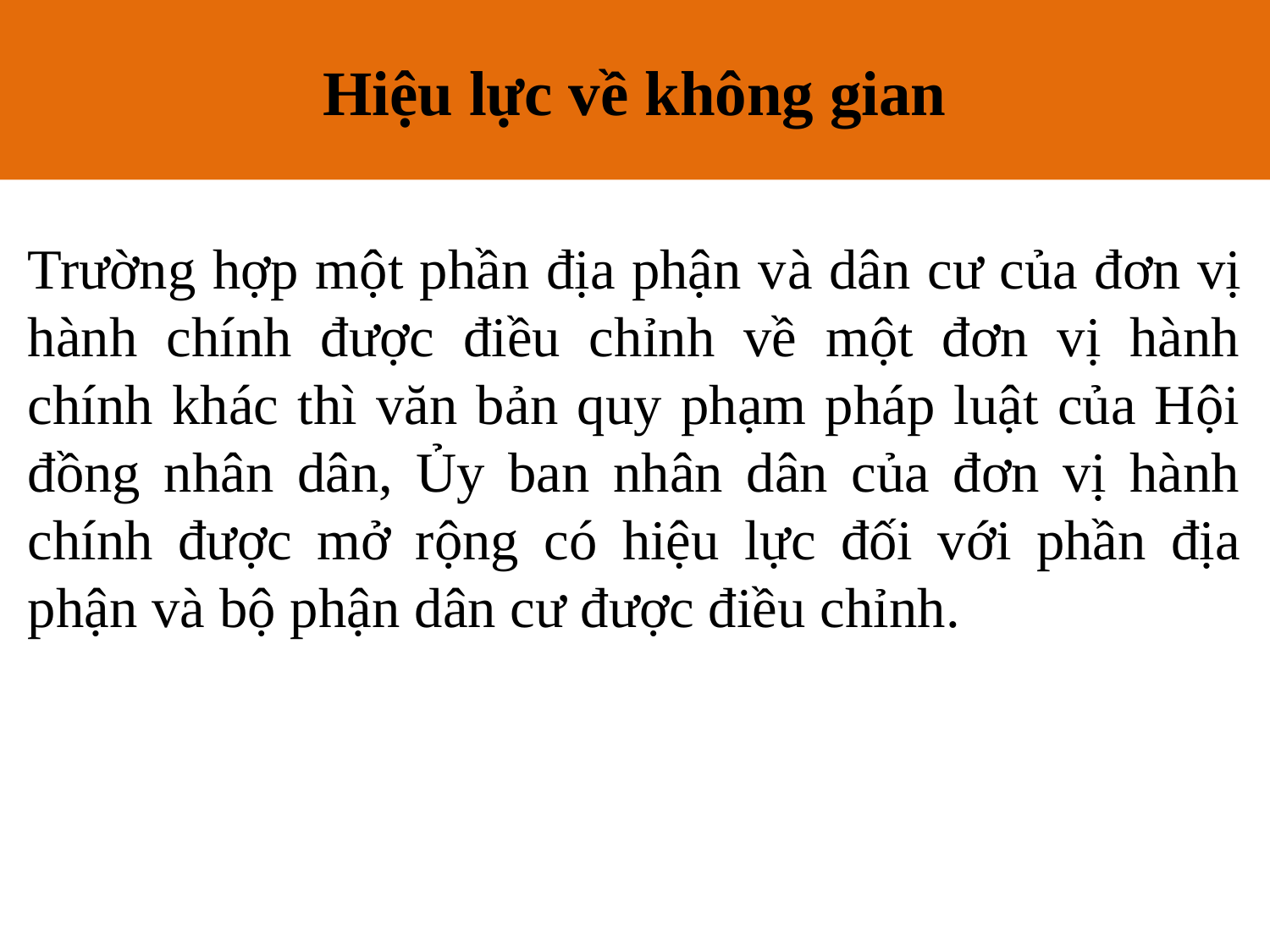

Hiệu lực về không gian
# III. Hiệu lực và nguyên tắc áp dụng văn bản quản lý nhà nước
Trường hợp một phần địa phận và dân cư của đơn vị hành chính được điều chỉnh về một đơn vị hành chính khác thì văn bản quy phạm pháp luật của Hội đồng nhân dân, Ủy ban nhân dân của đơn vị hành chính được mở rộng có hiệu lực đối với phần địa phận và bộ phận dân cư được điều chỉnh.